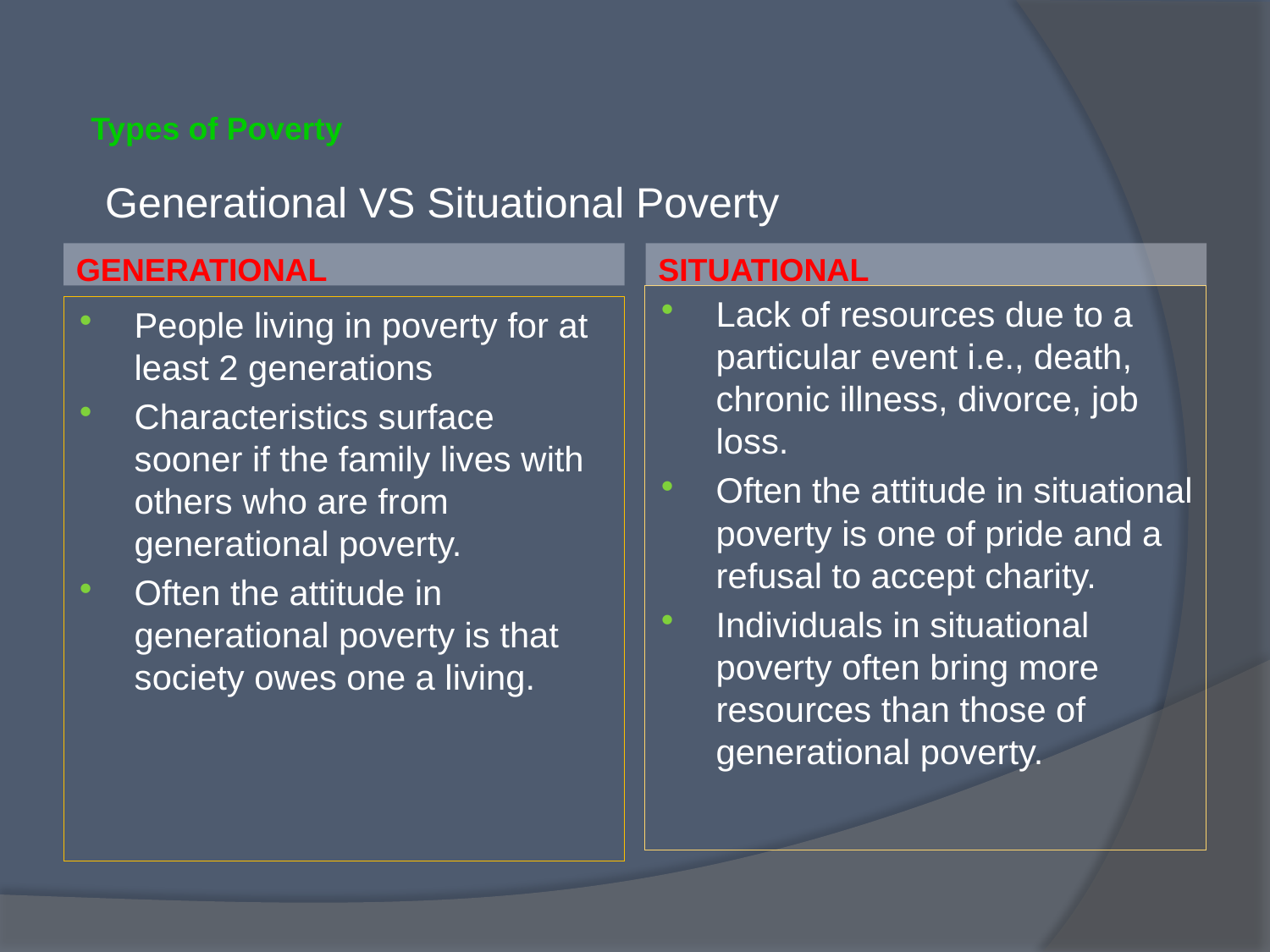

# Types of Poverty
Generational VS Situational Poverty
Generational
situational
Lack of resources due to a particular event i.e., death, chronic illness, divorce, job loss.
Often the attitude in situational poverty is one of pride and a refusal to accept charity.
Individuals in situational poverty often bring more resources than those of generational poverty.
People living in poverty for at least 2 generations
Characteristics surface sooner if the family lives with others who are from generational poverty.
Often the attitude in generational poverty is that society owes one a living.